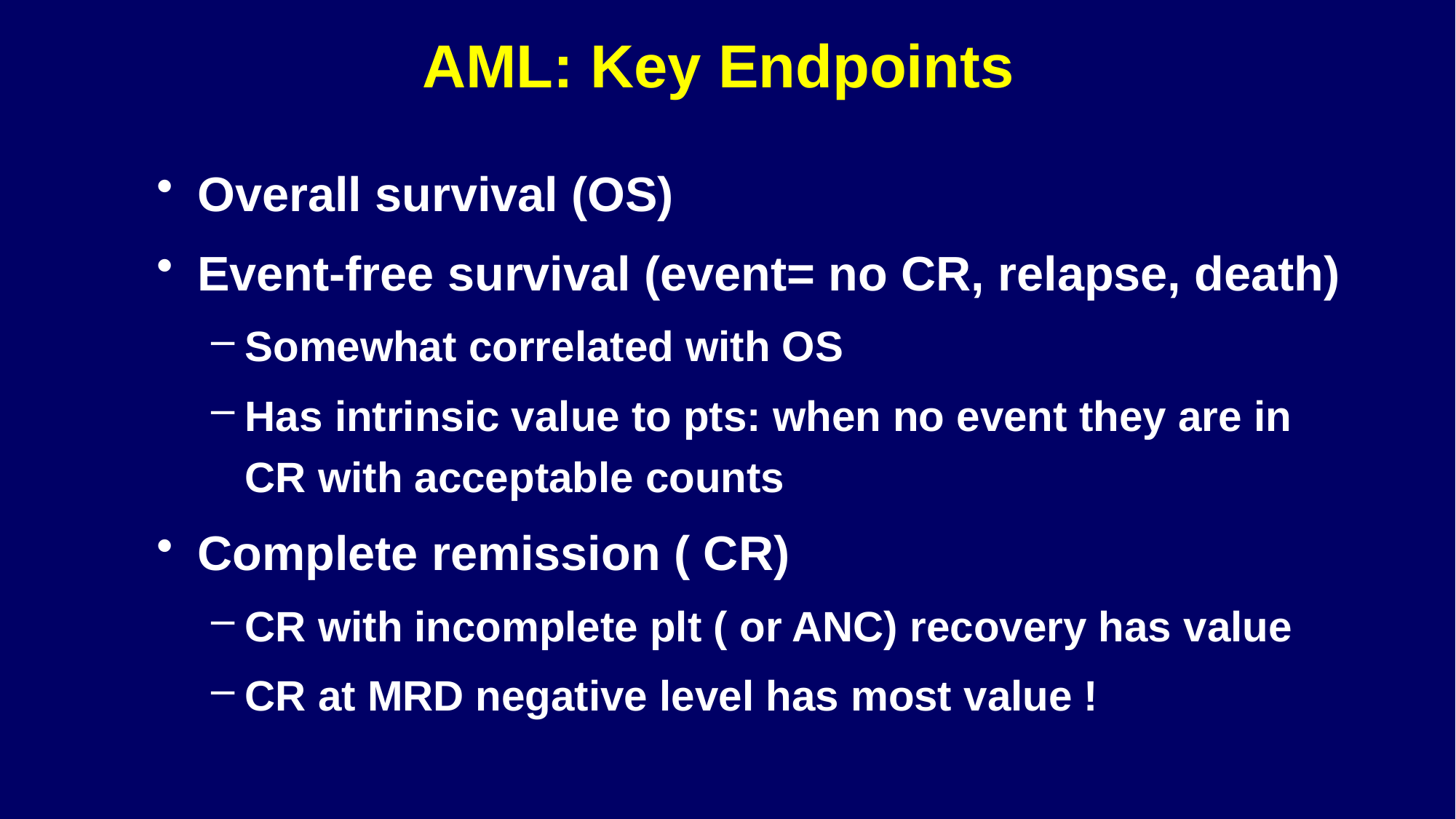

# AML: Key Endpoints
Overall survival (OS)
Event-free survival (event= no CR, relapse, death)
Somewhat correlated with OS
Has intrinsic value to pts: when no event they are in CR with acceptable counts
Complete remission ( CR)
CR with incomplete plt ( or ANC) recovery has value
CR at MRD negative level has most value !